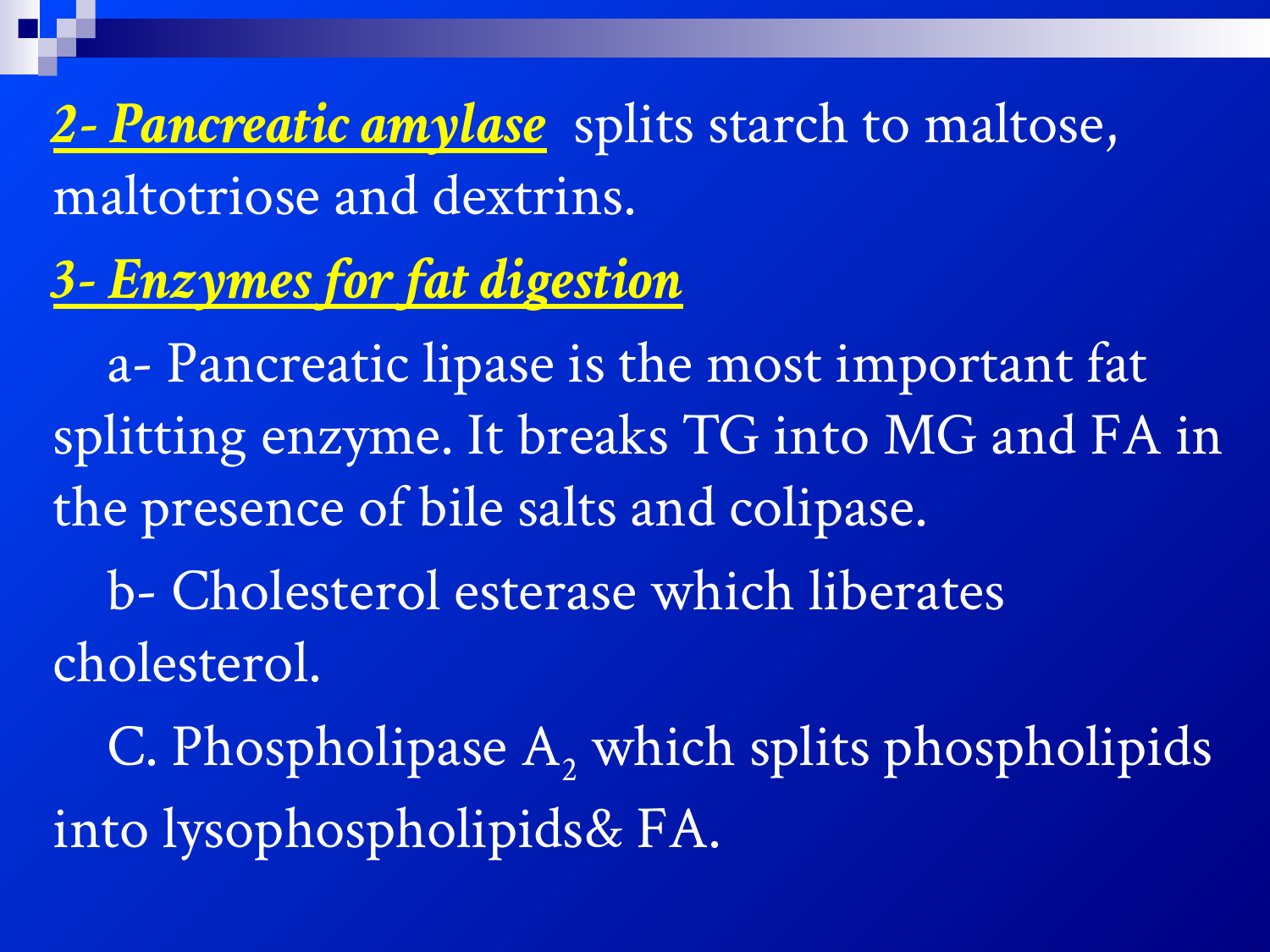

2- Pancreatic amylase  splits starch to maltose, maltotriose and dextrins.
3- Enzymes for fat digestion
    a- Pancreatic lipase is the most important fat splitting enzyme. It breaks TG into MG and FA in the presence of bile salts and colipase.
    b- Cholesterol esterase which liberates cholesterol.
    C. Phospholipase A2 which splits phospholipids into lysophospholipids& FA.